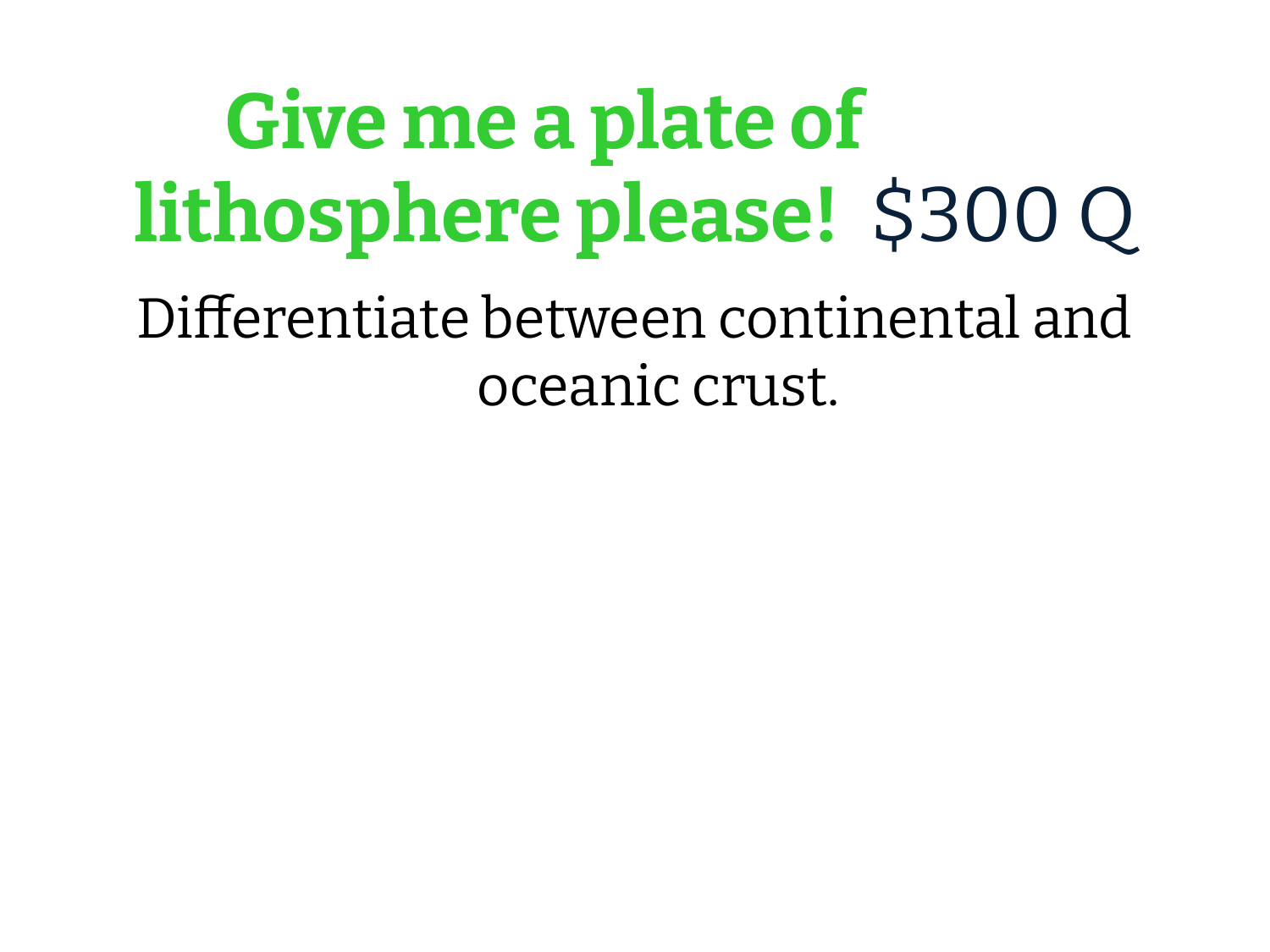

# Give me a plate of              lithosphere please!  $300 Q
Differentiate between continental and oceanic crust.